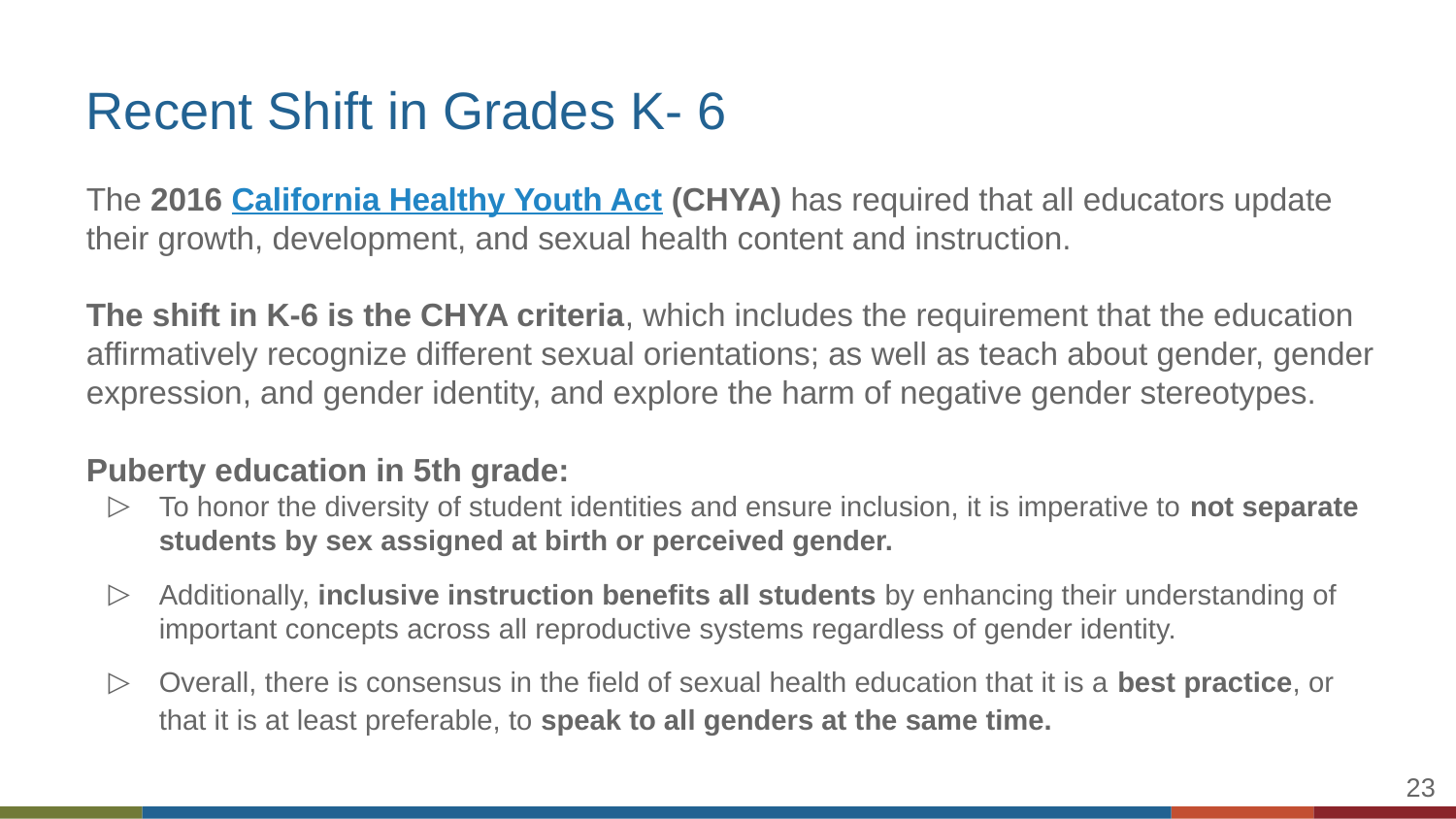

# Recent Shift in Grades K- 6
The 2016 California Healthy Youth Act (CHYA) has required that all educators update their growth, development, and sexual health content and instruction.

The shift in K-6 is the CHYA criteria, which includes the requirement that the education affirmatively recognize different sexual orientations; as well as teach about gender, gender expression, and gender identity, and explore the harm of negative gender stereotypes.

Puberty education in 5th grade:
To honor the diversity of student identities and ensure inclusion, it is imperative to not separate students by sex assigned at birth or perceived gender.
Additionally, inclusive instruction benefits all students by enhancing their understanding of important concepts across all reproductive systems regardless of gender identity.
Overall, there is consensus in the field of sexual health education that it is a best practice, or that it is at least preferable, to speak to all genders at the same time.

23